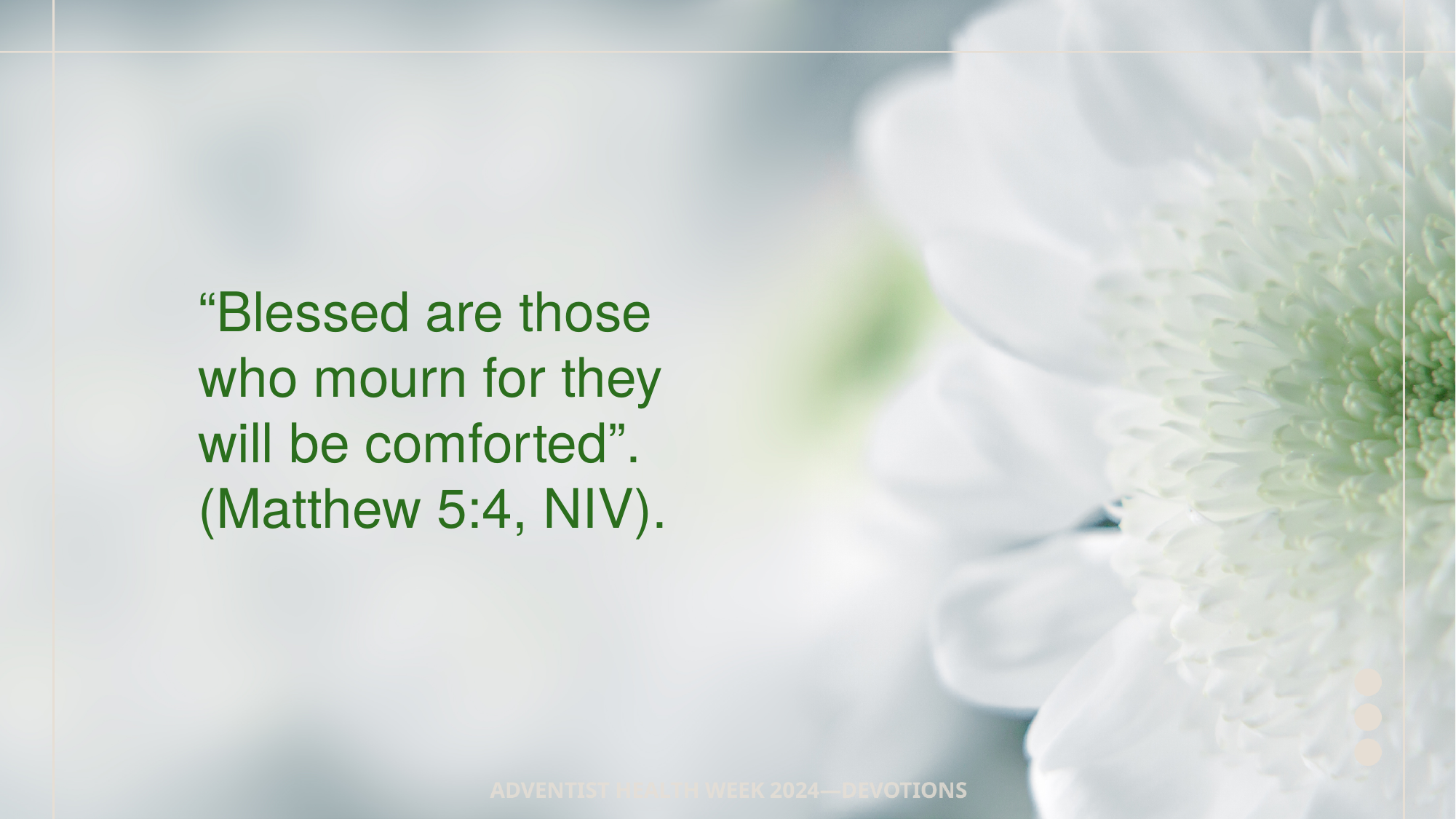

“Blessed are those who mourn for they will be comforted”. (Matthew 5:4, NIV).